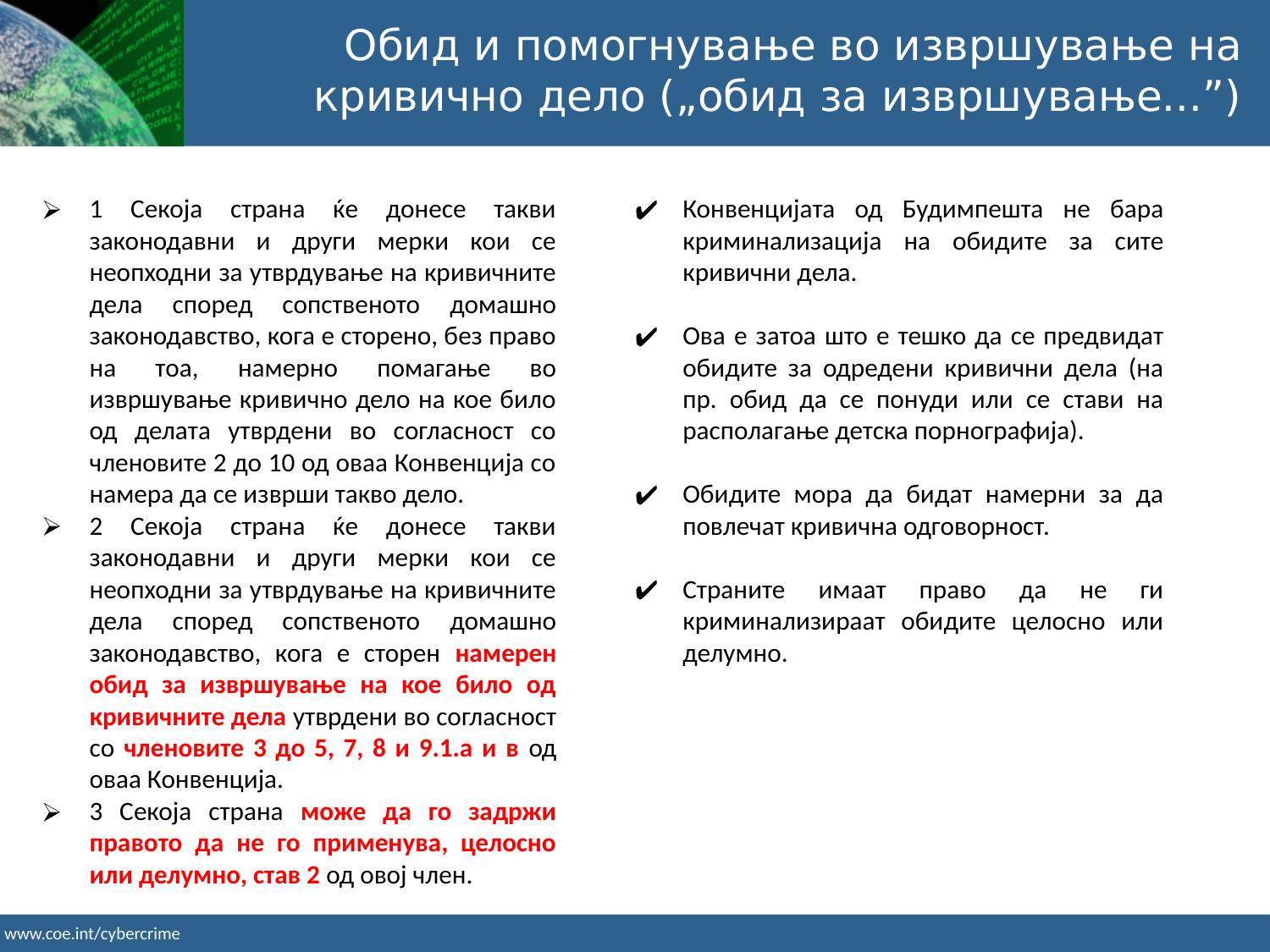

Обид и помогнување во извршување на кривично дело („обид за извршување...”)
1 Секоја страна ќе донесе такви законодавни и други мерки кои се неопходни за утврдување на кривичните дела според сопственото домашно законодавство, кога е сторено, без право на тоа, намерно помагање во извршување кривично дело на кое било од делата утврдени во согласност со членовите 2 до 10 од оваа Конвенција со намера да се изврши такво дело.
2 Секоја страна ќе донесе такви законодавни и други мерки кои се неопходни за утврдување на кривичните дела според сопственото домашно законодавство, кога е сторен намерен обид за извршување на кое било од кривичните дела утврдени во согласност со членовите 3 до 5, 7, 8 и 9.1.а и в од оваа Конвенција.
3 Секоја страна може да го задржи правото да не го применува, целосно или делумно, став 2 од овој член.
Конвенцијата од Будимпешта не бара криминализација на обидите за сите кривични дела.

Ова е затоа што е тешко да се предвидат обидите за одредени кривични дела (на пр. обид да се понуди или се стави на располагање детска порнографија).

Обидите мора да бидат намерни за да повлечат кривична одговорност.

Страните имаат право да не ги криминализираат обидите целосно или делумно.